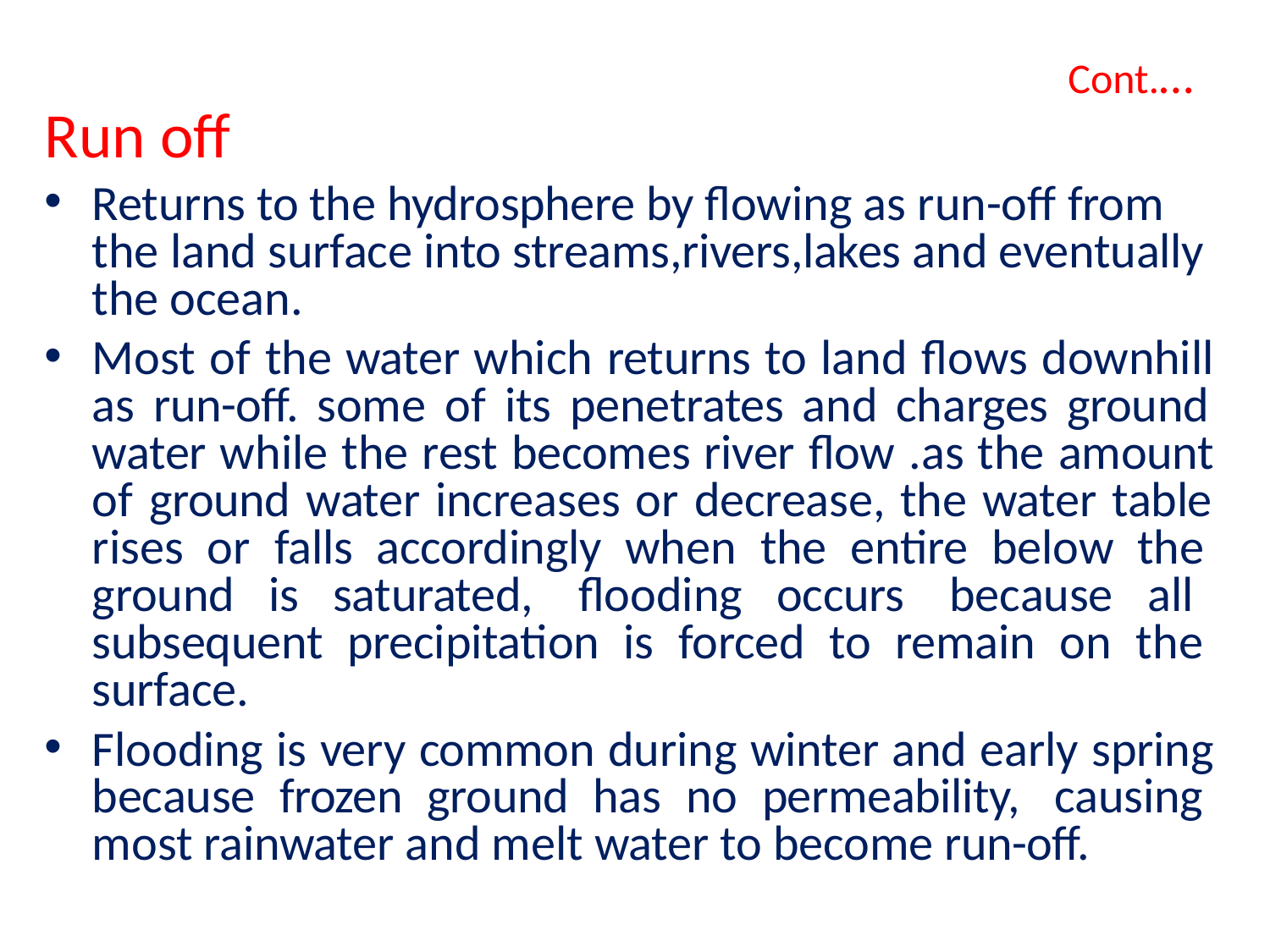

Cont.…
# Run off
Returns to the hydrosphere by flowing as run-off from  the land surface into streams,rivers,lakes and eventually  the ocean.
Most of the water which returns to land flows downhill  as run-off. some of its penetrates and charges ground  water while the rest becomes river flow .as the amount  of ground water increases or decrease, the water table  rises or falls accordingly when the entire below the  ground is saturated, flooding occurs because all  subsequent precipitation is forced to remain on the  surface.
Flooding is very common during winter and early spring  because frozen ground has no permeability, causing  most rainwater and melt water to become run-off.